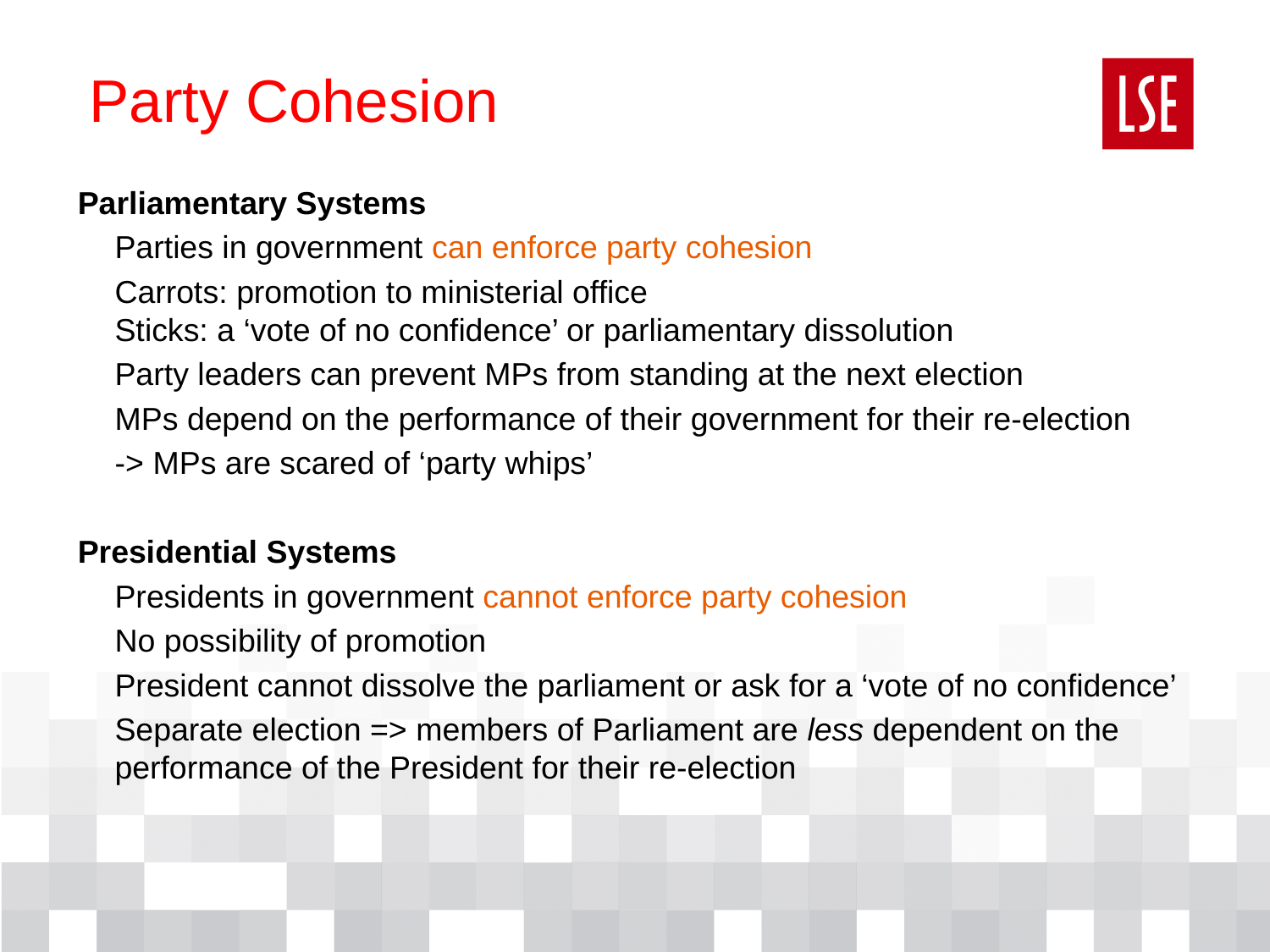

# Party Cohesion
Parliamentary Systems
	Parties in government can enforce party cohesion
	Carrots: promotion to ministerial office
Sticks: a ‘vote of no confidence’ or parliamentary dissolution
	Party leaders can prevent MPs from standing at the next election
	MPs depend on the performance of their government for their re-election
	-> MPs are scared of ‘party whips’

Presidential Systems
	Presidents in government cannot enforce party cohesion
	No possibility of promotion
	President cannot dissolve the parliament or ask for a ‘vote of no confidence’
	Separate election => members of Parliament are less dependent on the performance of the President for their re-election